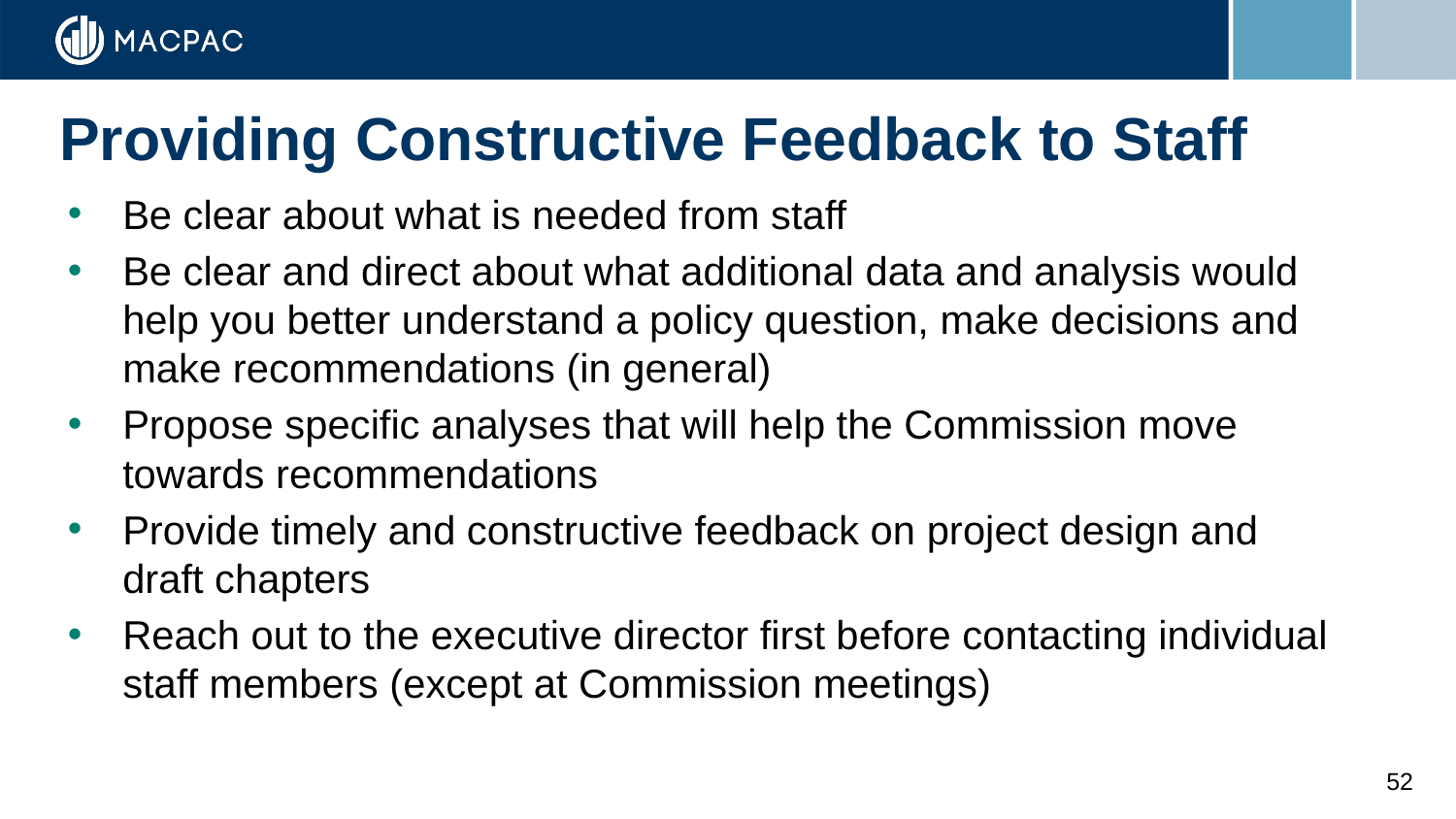

# Providing Constructive Feedback to Staff
Be clear about what is needed from staff
Be clear and direct about what additional data and analysis would help you better understand a policy question, make decisions and make recommendations (in general)
Propose specific analyses that will help the Commission move towards recommendations
Provide timely and constructive feedback on project design and draft chapters
Reach out to the executive director first before contacting individual staff members (except at Commission meetings)
52